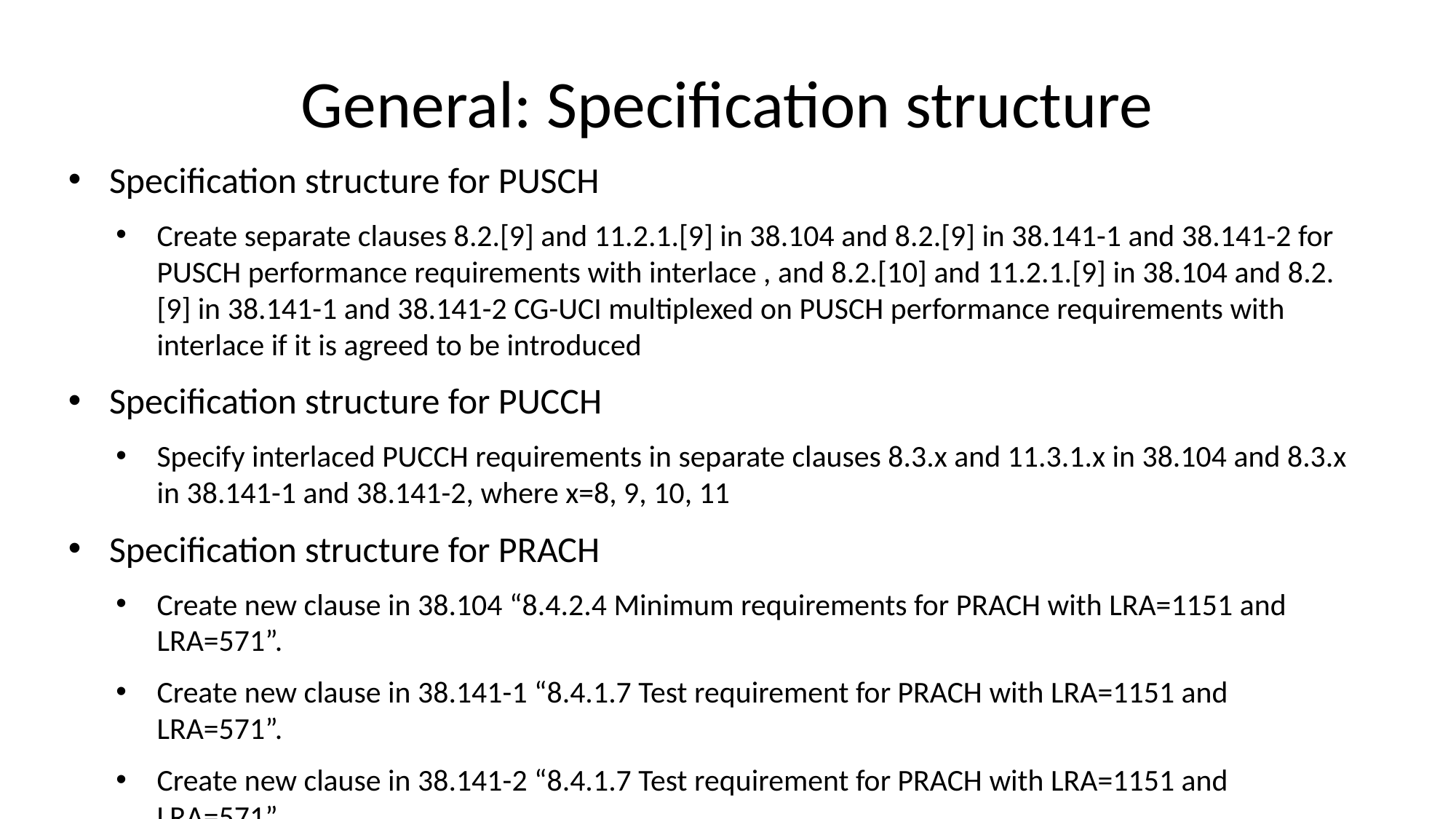

# General: Specification structure
Specification structure for PUSCH
Create separate clauses 8.2.[9] and 11.2.1.[9] in 38.104 and 8.2.[9] in 38.141-1 and 38.141-2 for PUSCH performance requirements with interlace , and 8.2.[10] and 11.2.1.[9] in 38.104 and 8.2.[9] in 38.141-1 and 38.141-2 CG-UCI multiplexed on PUSCH performance requirements with interlace if it is agreed to be introduced
Specification structure for PUCCH
Specify interlaced PUCCH requirements in separate clauses 8.3.x and 11.3.1.x in 38.104 and 8.3.x in 38.141-1 and 38.141-2, where x=8, 9, 10, 11
Specification structure for PRACH
Create new clause in 38.104 “8.4.2.4 Minimum requirements for PRACH with LRA=1151 and LRA=571”.
Create new clause in 38.141-1 “8.4.1.7 Test requirement for PRACH with LRA=1151 and LRA=571”.
Create new clause in 38.141-2 “8.4.1.7 Test requirement for PRACH with LRA=1151 and LRA=571”.